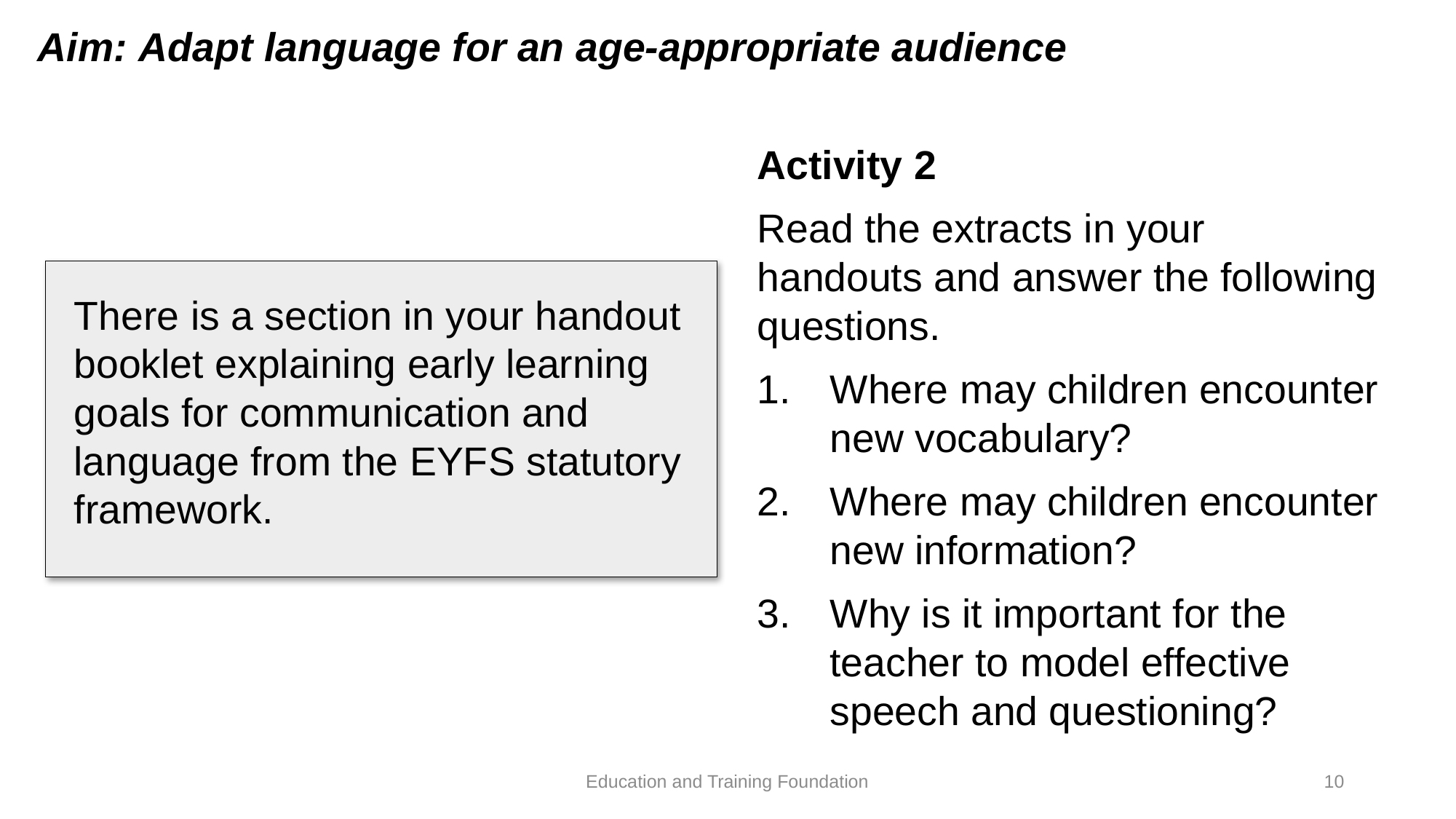

Aim: Adapt language for an age-appropriate audience
Activity 2
Read the extracts in your handouts and answer the following questions.
Where may children encounter new vocabulary?
Where may children encounter new information?
Why is it important for the teacher to model effective speech and questioning?

There is a section in your handout booklet explaining early learning goals for communication and language from the EYFS statutory framework.
Education and Training Foundation
10